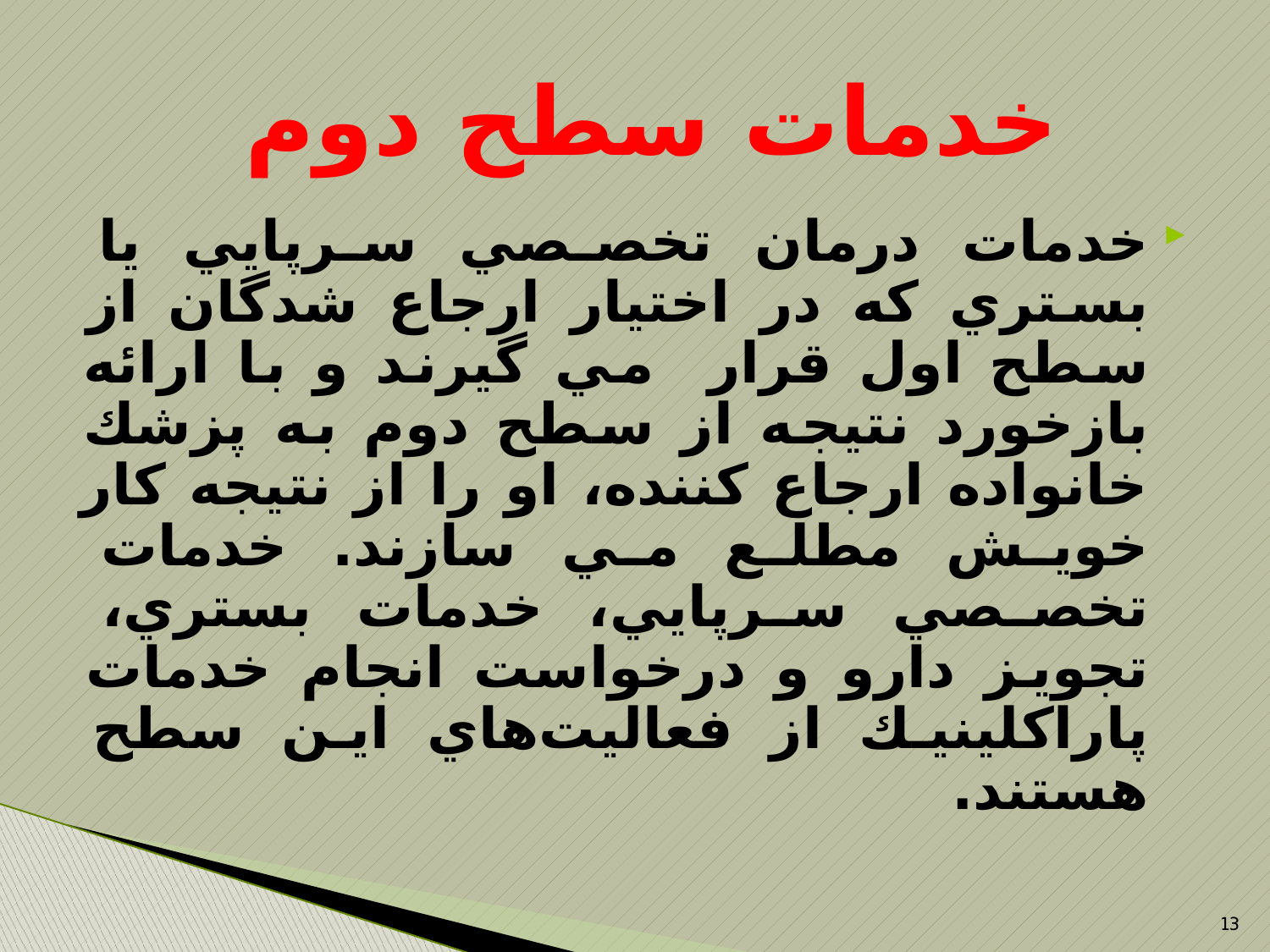

# خدمات سطح دوم
خدمات درمان تخصصي سرپايي يا بستري كه در اختيار ارجاع شدگان از سطح اول قرار  مي گيرند و با ارائه بازخورد نتيجه از سطح دوم به پزشك خانواده ارجاع كننده، او را از نتيجه كار خويش مطلع مي سازند. خدمات تخصصي سرپايي، خدمات بستري، تجويز دارو و درخواست انجام خدمات پاراكلينيك از فعاليت‌هاي اين سطح هستند.
13